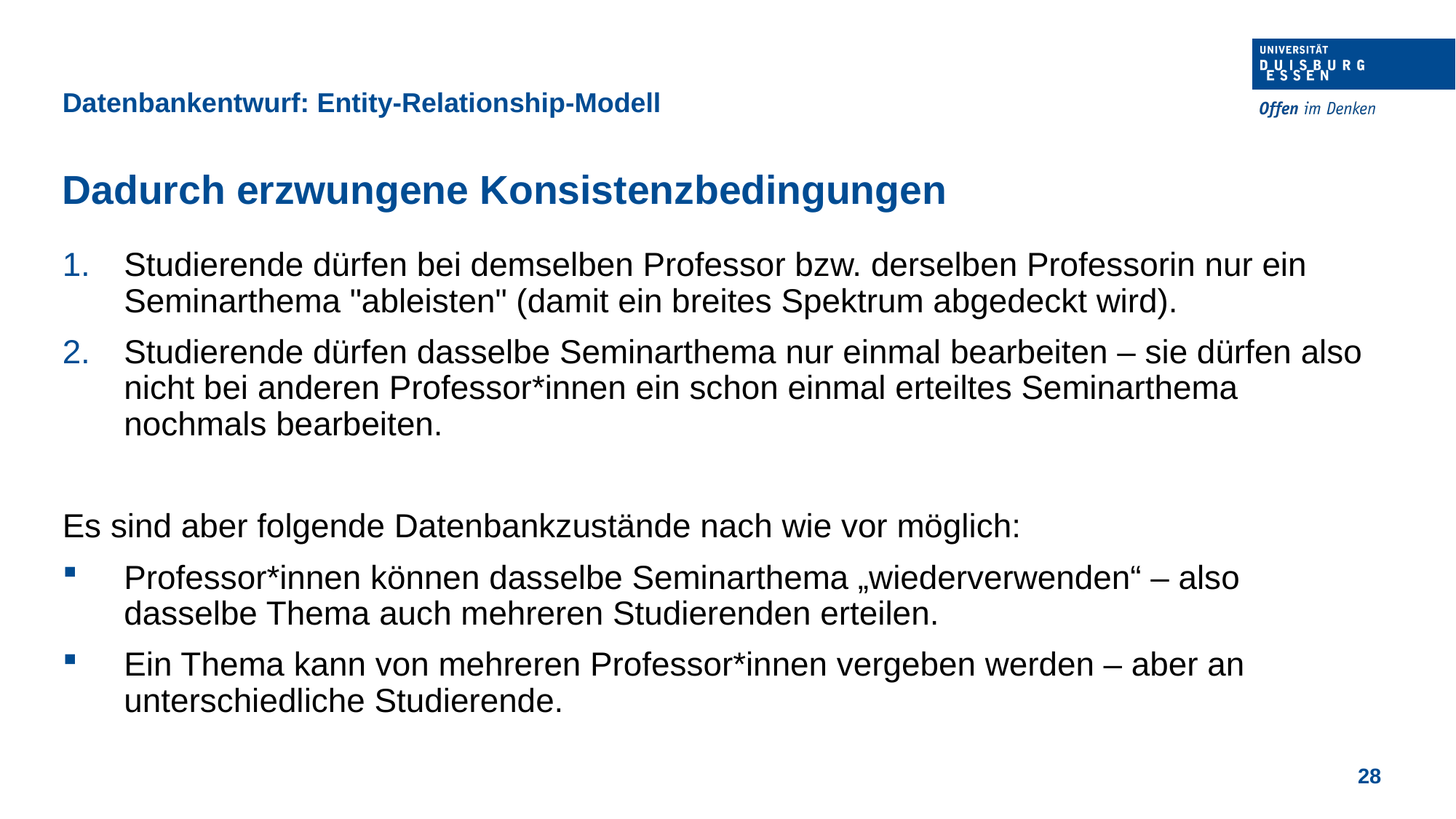

Datenbankentwurf: Entity-Relationship-Modell

Dadurch erzwungene Konsistenzbedingungen
Studierende dürfen bei demselben Professor bzw. derselben Professorin nur ein Seminarthema "ableisten" (damit ein breites Spektrum abgedeckt wird).
Studierende dürfen dasselbe Seminarthema nur einmal bearbeiten – sie dürfen also nicht bei anderen Professor*innen ein schon einmal erteiltes Seminarthema nochmals bearbeiten.

Es sind aber folgende Datenbankzustände nach wie vor möglich:
Professor*innen können dasselbe Seminarthema „wiederverwenden“ – also dasselbe Thema auch mehreren Studierenden erteilen.
Ein Thema kann von mehreren Professor*innen vergeben werden – aber an unterschiedliche Studierende.
28